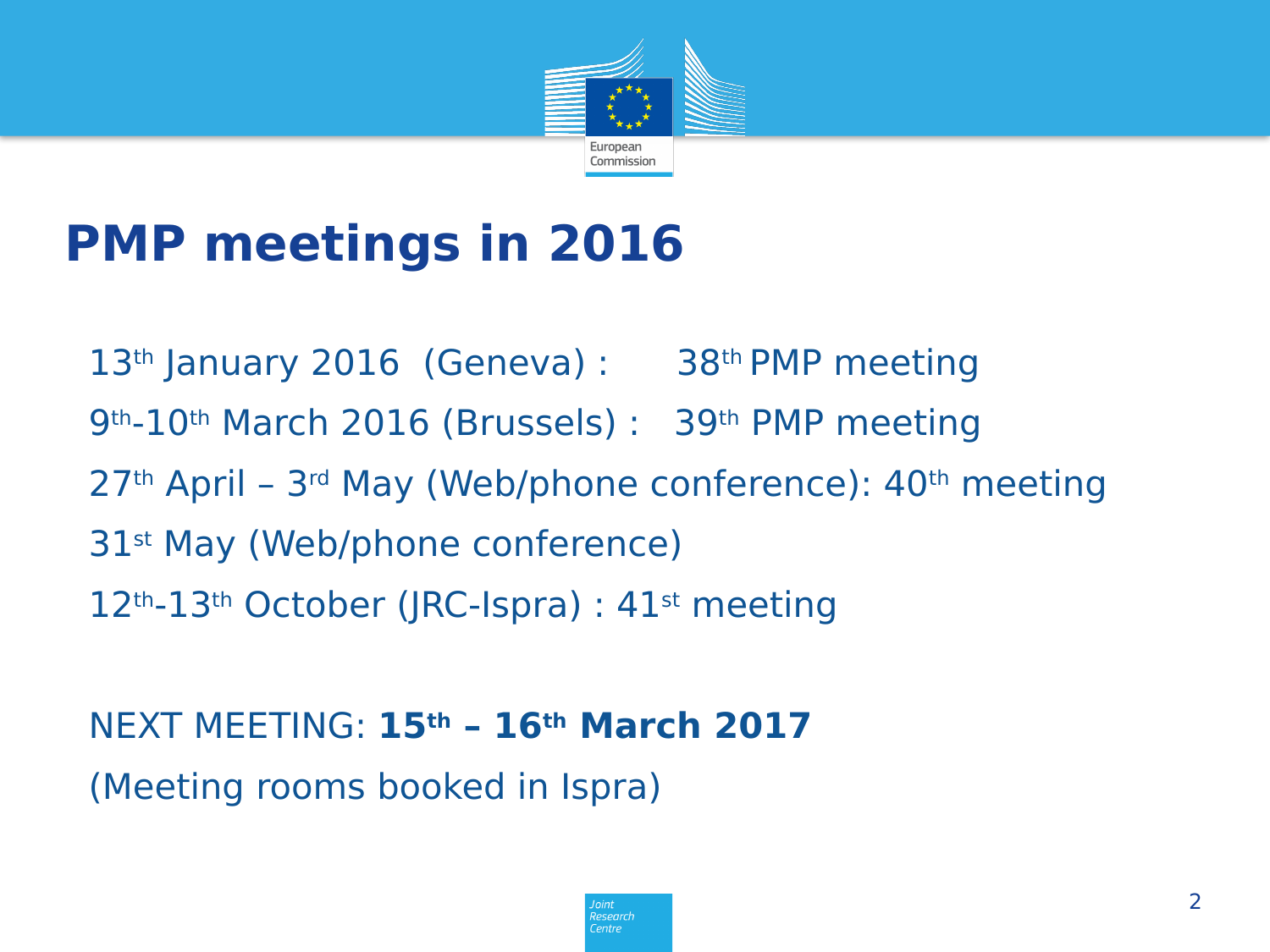

# PMP meetings in 2016
13th January 2016  (Geneva) :      38th PMP meeting
9th-10th March 2016 (Brussels) :   39th PMP meeting
27th April – 3rd May (Web/phone conference): 40th meeting
31st May (Web/phone conference)
12th-13th October (JRC-Ispra) : 41st meeting

NEXT MEETING: 15th – 16th March 2017
(Meeting rooms booked in Ispra)